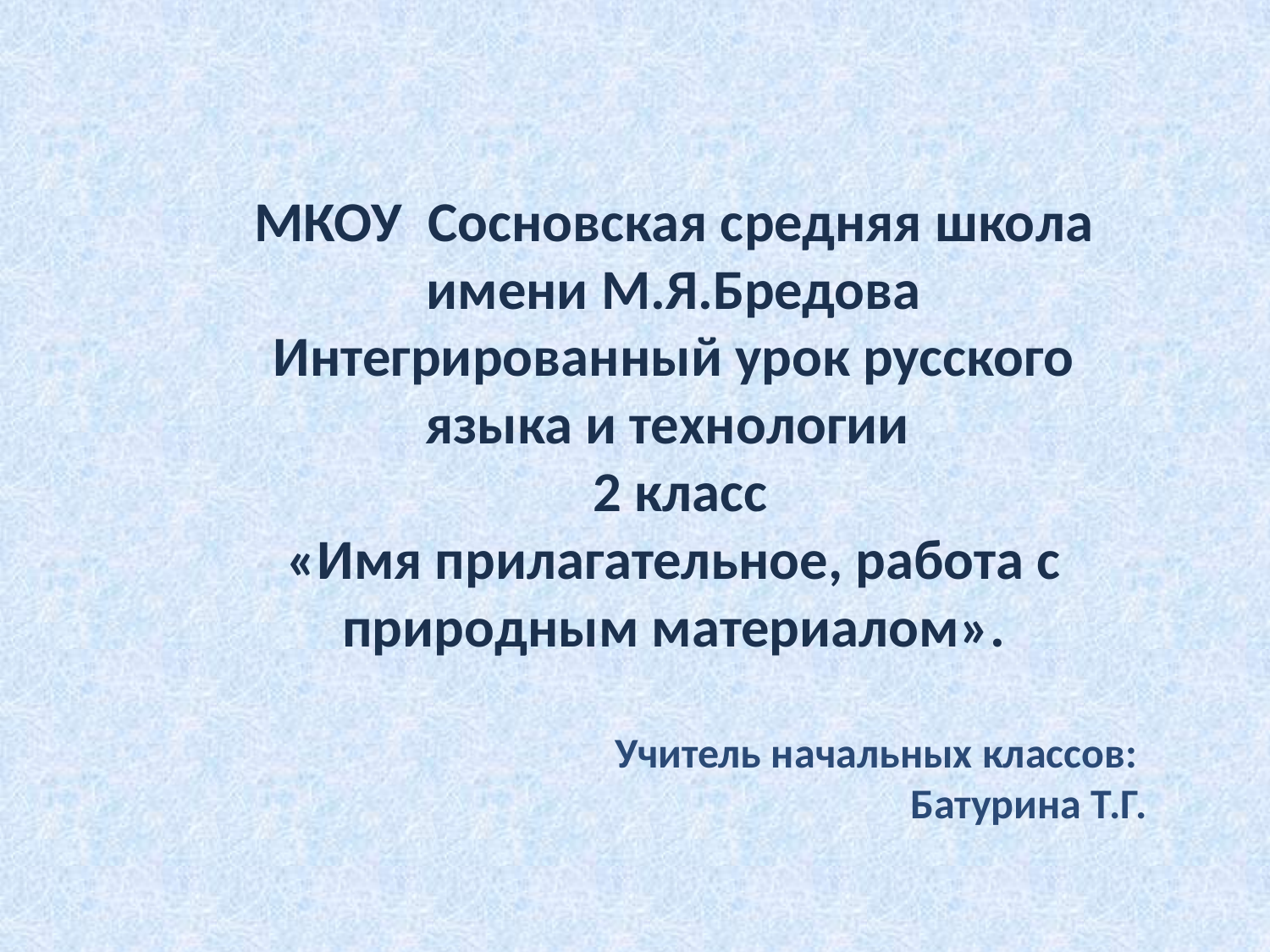

МКОУ  Сосновская средняя школа имени М.Я.Бредова
Интегрированный урок русского языка и технологии
 2 класс
«Имя прилагательное, работа с природным материалом».

Учитель начальных классов:
Батурина Т.Г.